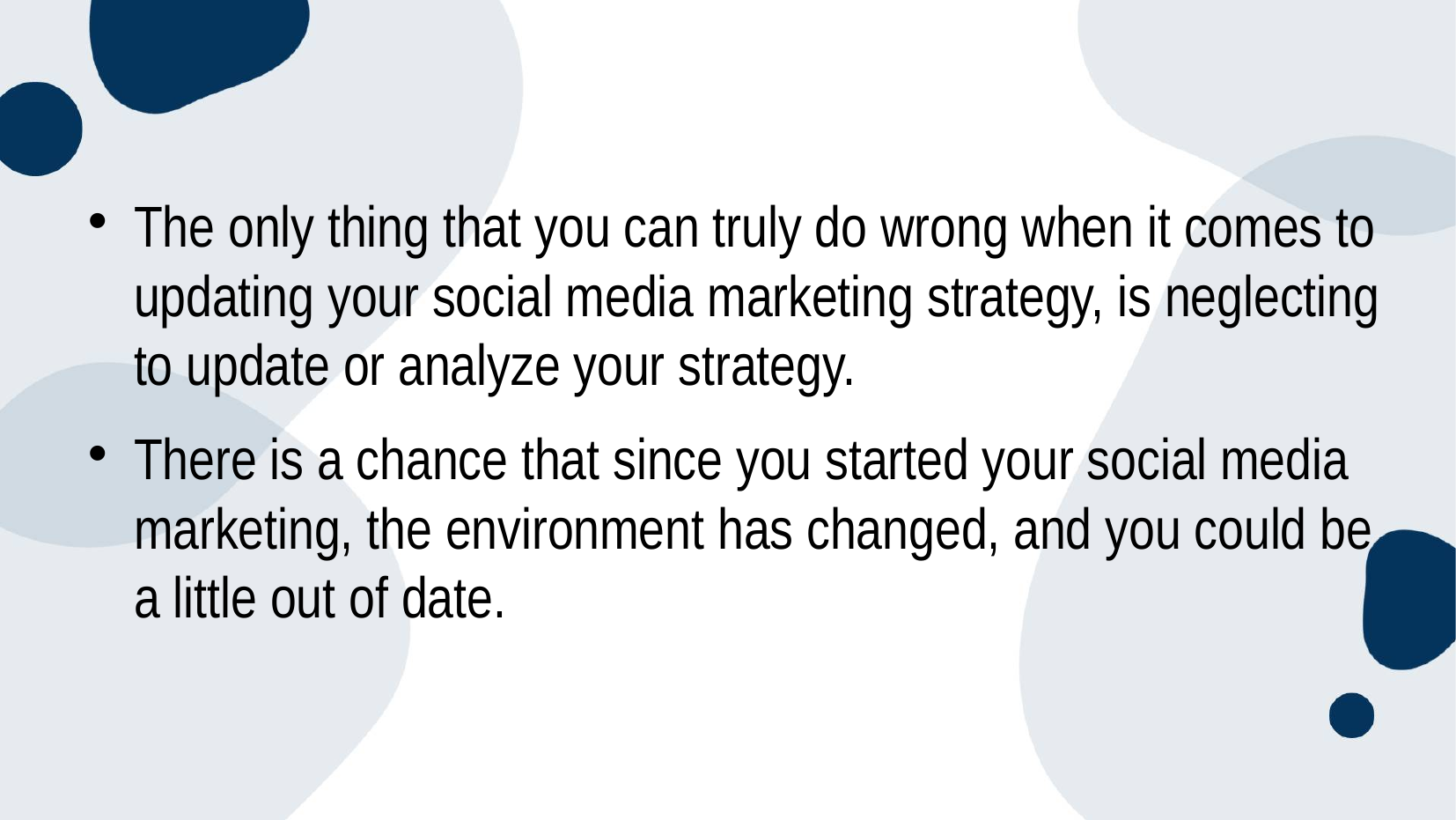

The only thing that you can truly do wrong when it comes to updating your social media marketing strategy, is neglecting to update or analyze your strategy.
There is a chance that since you started your social media marketing, the environment has changed, and you could be a little out of date.